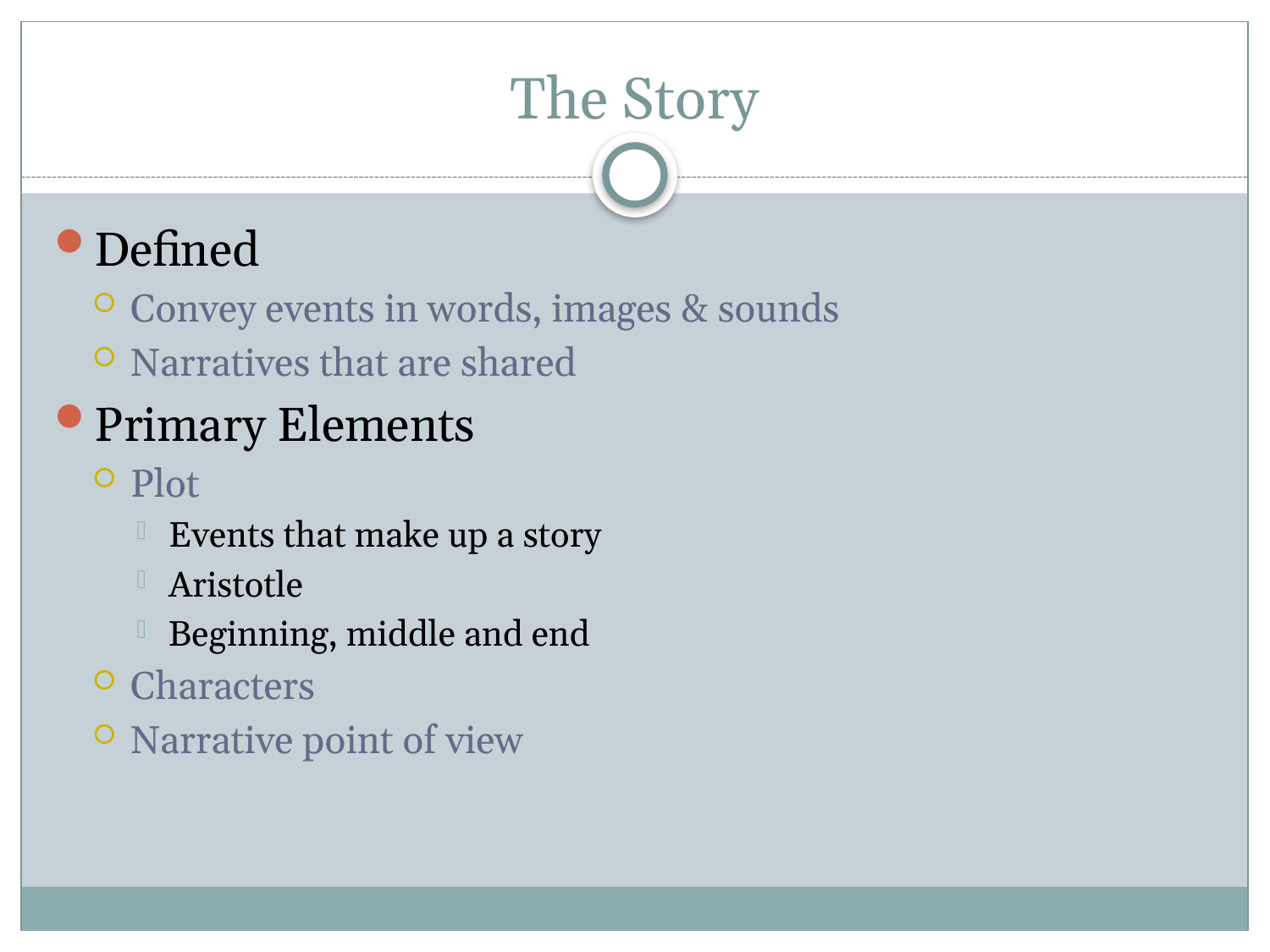

# The Story
Defined
Convey events in words, images & sounds
Narratives that are shared
Primary Elements
Plot
Events that make up a story
Aristotle
Beginning, middle and end
Characters
Narrative point of view